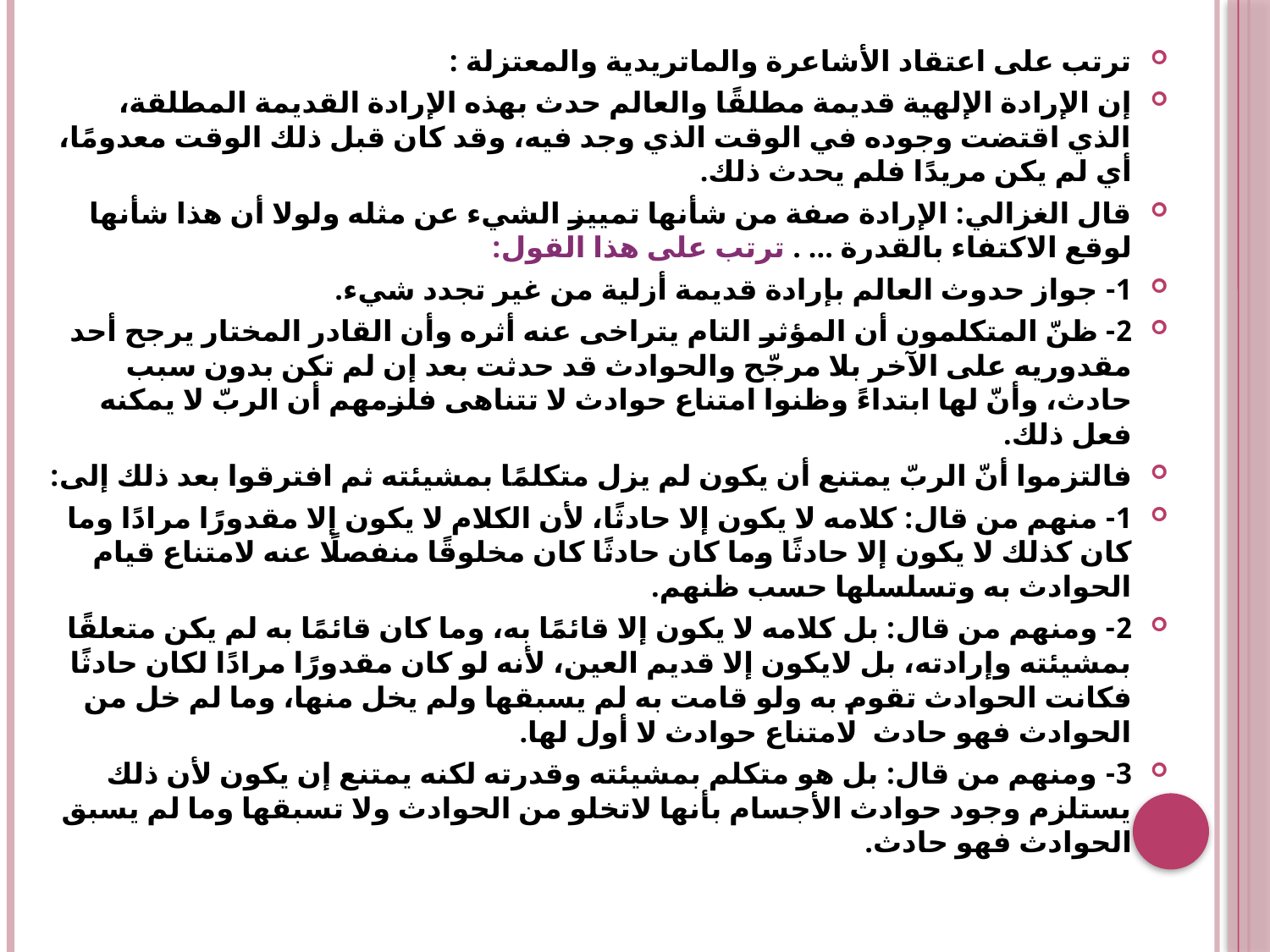

ترتب على اعتقاد الأشاعرة والماتريدية والمعتزلة :
إن الإرادة الإلهية قديمة مطلقًا والعالم حدث بهذه الإرادة القديمة المطلقة، الذي اقتضت وجوده في الوقت الذي وجد فيه، وقد كان قبل ذلك الوقت معدومًا، أي لم يكن مريدًا فلم يحدث ذلك.
قال الغزالي: الإرادة صفة من شأنها تمييز الشيء عن مثله ولولا أن هذا شأنها لوقع الاكتفاء بالقدرة ... . ترتب على هذا القول:
1- جواز حدوث العالم بإرادة قديمة أزلية من غير تجدد شيء.
2- ظنّ المتكلمون أن المؤثر التام يتراخى عنه أثره وأن القادر المختار يرجح أحد مقدوريه على الآخر بلا مرجّح والحوادث قد حدثت بعد إن لم تكن بدون سبب حادث، وأنّ لها ابتداءً وظنوا امتناع حوادث لا تتناهى فلزمهم أن الربّ لا يمكنه فعل ذلك.
فالتزموا أنّ الربّ يمتنع أن يكون لم يزل متكلمًا بمشيئته ثم افترقوا بعد ذلك إلى:
1- منهم من قال: كلامه لا يكون إلا حادثًا، لأن الكلام لا يكون إلا مقدورًا مرادًا وما كان كذلك لا يكون إلا حادثًا وما كان حادثًا كان مخلوقًا منفصلًا عنه لامتناع قيام الحوادث به وتسلسلها حسب ظنهم.
2- ومنهم من قال: بل كلامه لا يكون إلا قائمًا به، وما كان قائمًا به لم يكن متعلقًا بمشيئته وإرادته، بل لايكون إلا قديم العين، لأنه لو كان مقدورًا مرادًا لكان حادثًا فكانت الحوادث تقوم به ولو قامت به لم يسبقها ولم يخل منها، وما لم خل من الحوادث فهو حادث  لامتناع حوادث لا أول لها.
3- ومنهم من قال: بل هو متكلم بمشيئته وقدرته لكنه يمتنع إن يكون لأن ذلك يستلزم وجود حوادث الأجسام بأنها لاتخلو من الحوادث ولا تسبقها وما لم يسبق الحوادث فهو حادث.

#